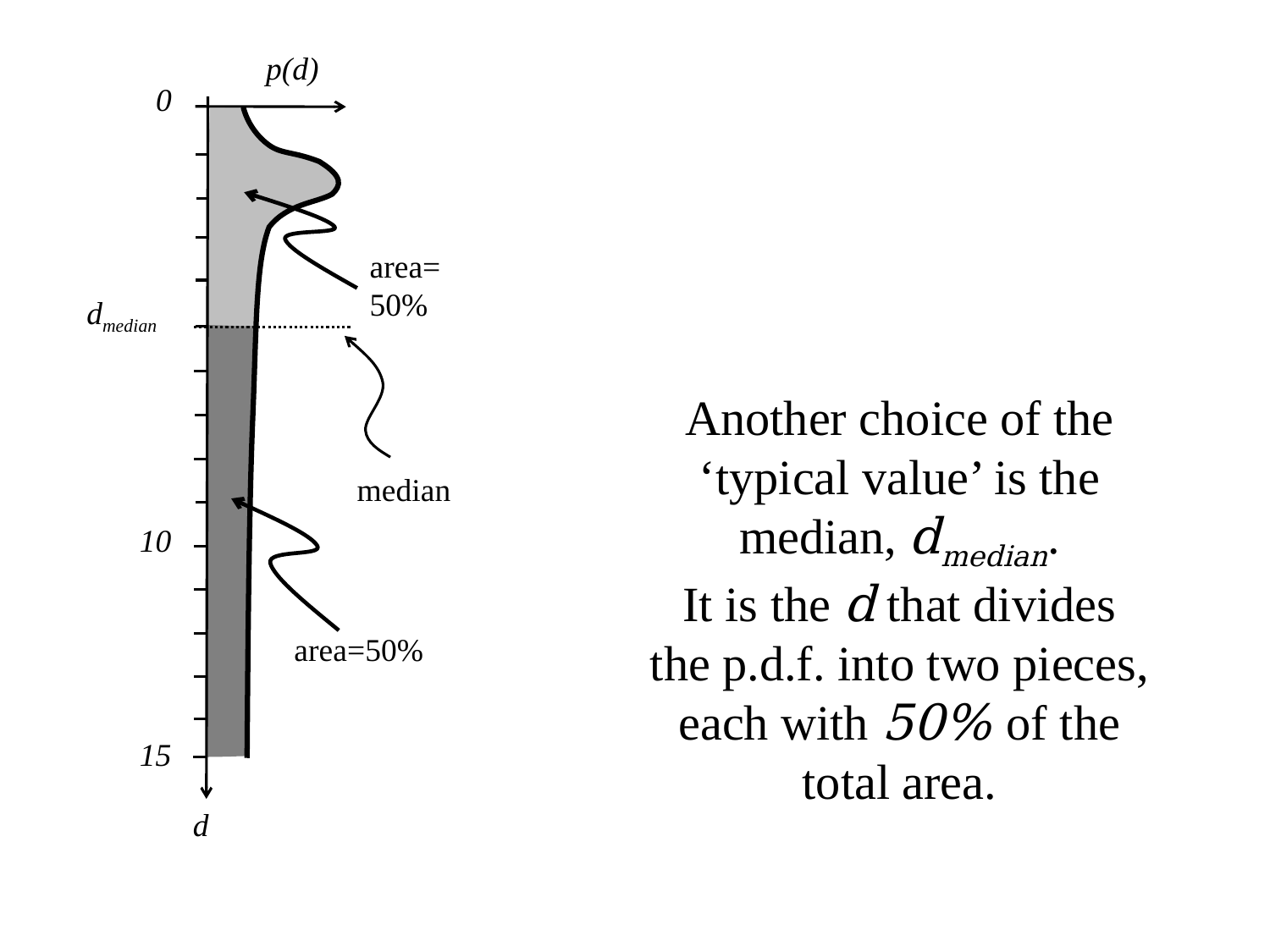

p(d)
0

area=
50%
dmedian

median

10
area=50%
15
d
Another choice of the ‘typical value’ is the median, dmedian.
It is the d that divides the p.d.f. into two pieces, each with 50% of the total area.